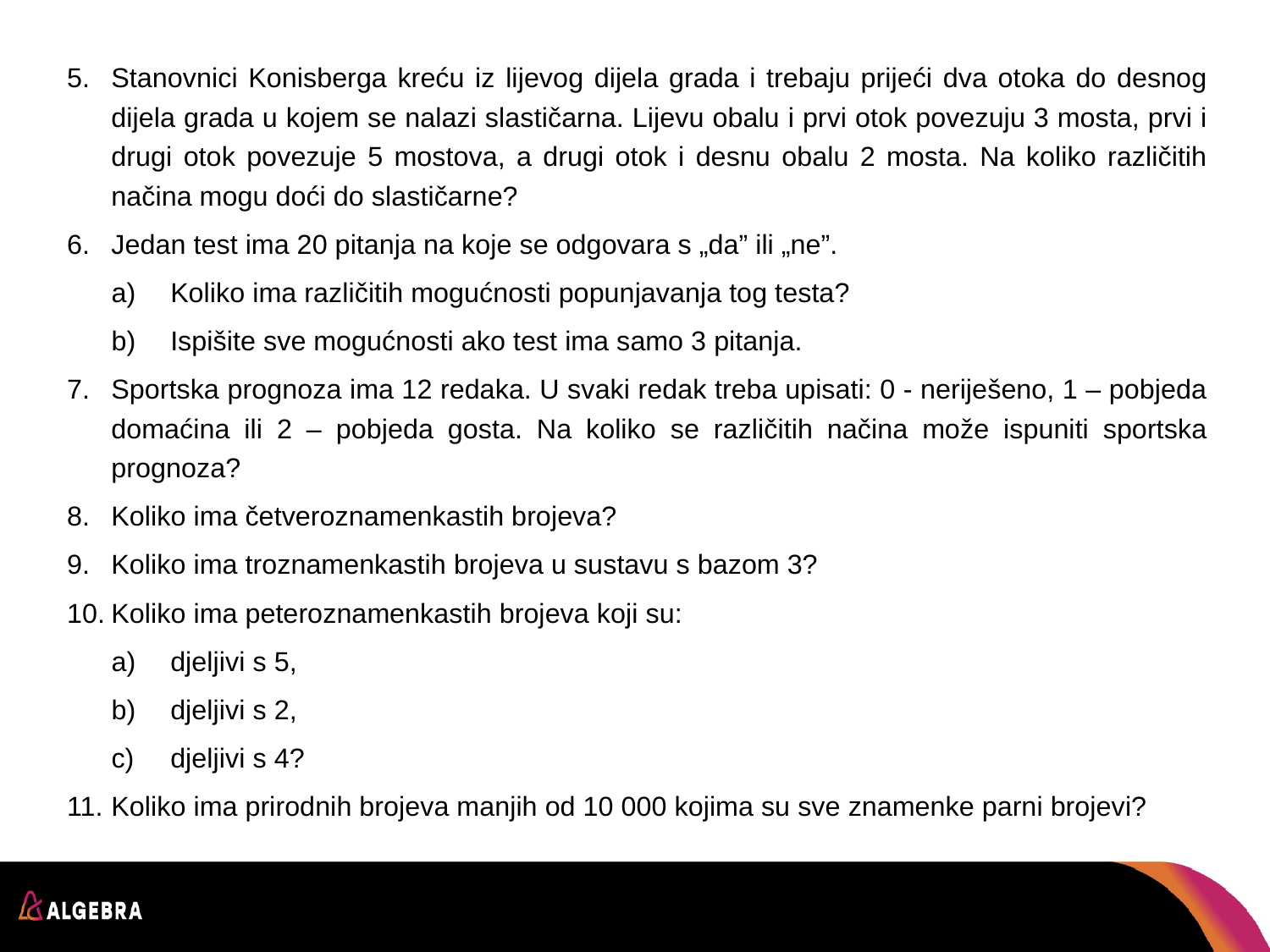

Stanovnici Konisberga kreću iz lijevog dijela grada i trebaju prijeći dva otoka do desnog dijela grada u kojem se nalazi slastičarna. Lijevu obalu i prvi otok povezuju 3 mosta, prvi i drugi otok povezuje 5 mostova, a drugi otok i desnu obalu 2 mosta. Na koliko različitih načina mogu doći do slastičarne?
Jedan test ima 20 pitanja na koje se odgovara s „da” ili „ne”.
Koliko ima različitih mogućnosti popunjavanja tog testa?
Ispišite sve mogućnosti ako test ima samo 3 pitanja.
Sportska prognoza ima 12 redaka. U svaki redak treba upisati: 0 - neriješeno, 1 – pobjeda domaćina ili 2 – pobjeda gosta. Na koliko se različitih načina može ispuniti sportska prognoza?
Koliko ima četveroznamenkastih brojeva?
Koliko ima troznamenkastih brojeva u sustavu s bazom 3?
Koliko ima peteroznamenkastih brojeva koji su:
djeljivi s 5,
djeljivi s 2,
djeljivi s 4?
Koliko ima prirodnih brojeva manjih od 10 000 kojima su sve znamenke parni brojevi?